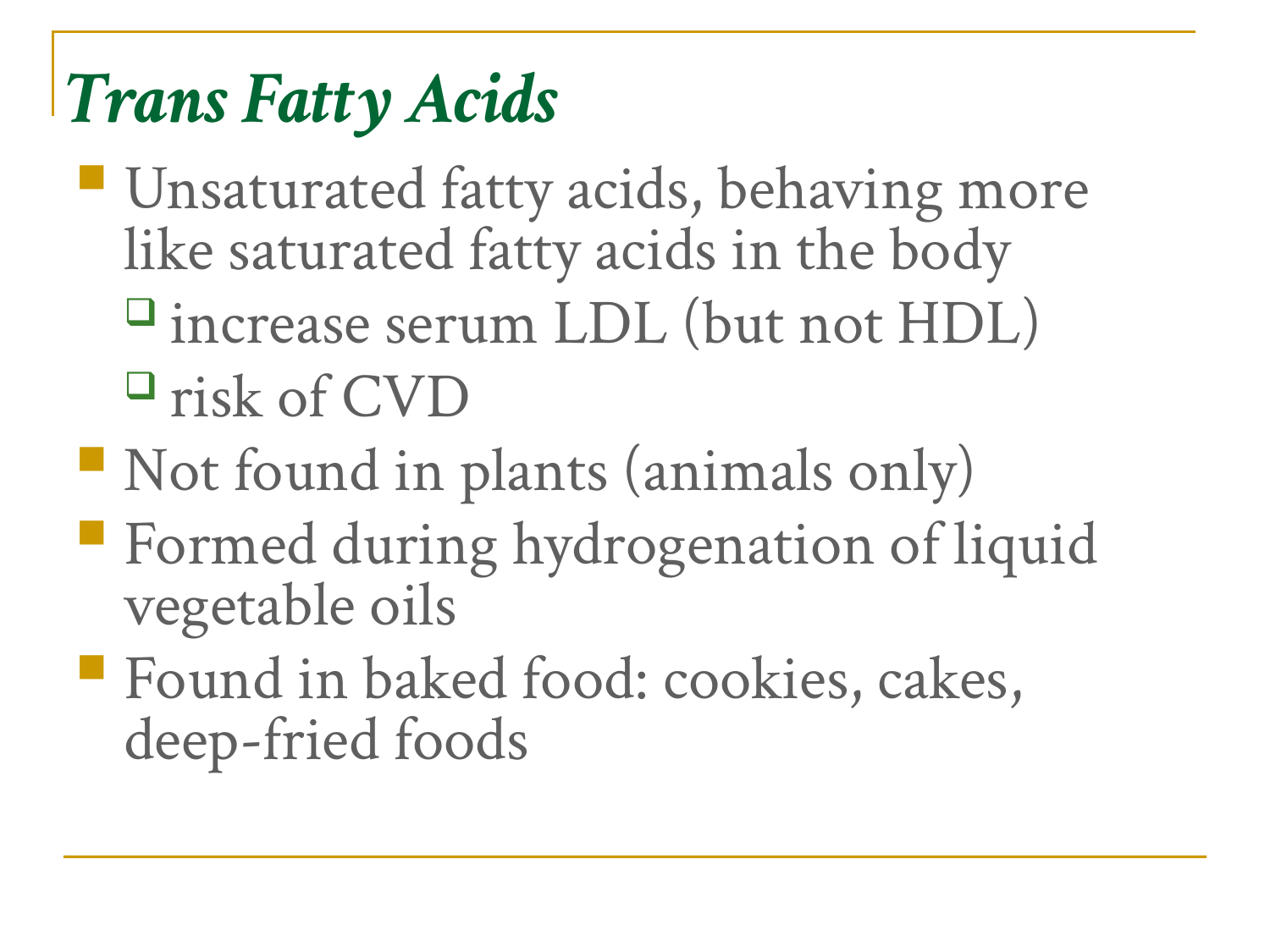

# Trans Fatty Acids
Unsaturated fatty acids, behaving more like saturated fatty acids in the body
increase serum LDL (but not HDL)
risk of CVD
Not found in plants (animals only)
Formed during hydrogenation of liquid vegetable oils
Found in baked food: cookies, cakes, deep-fried foods